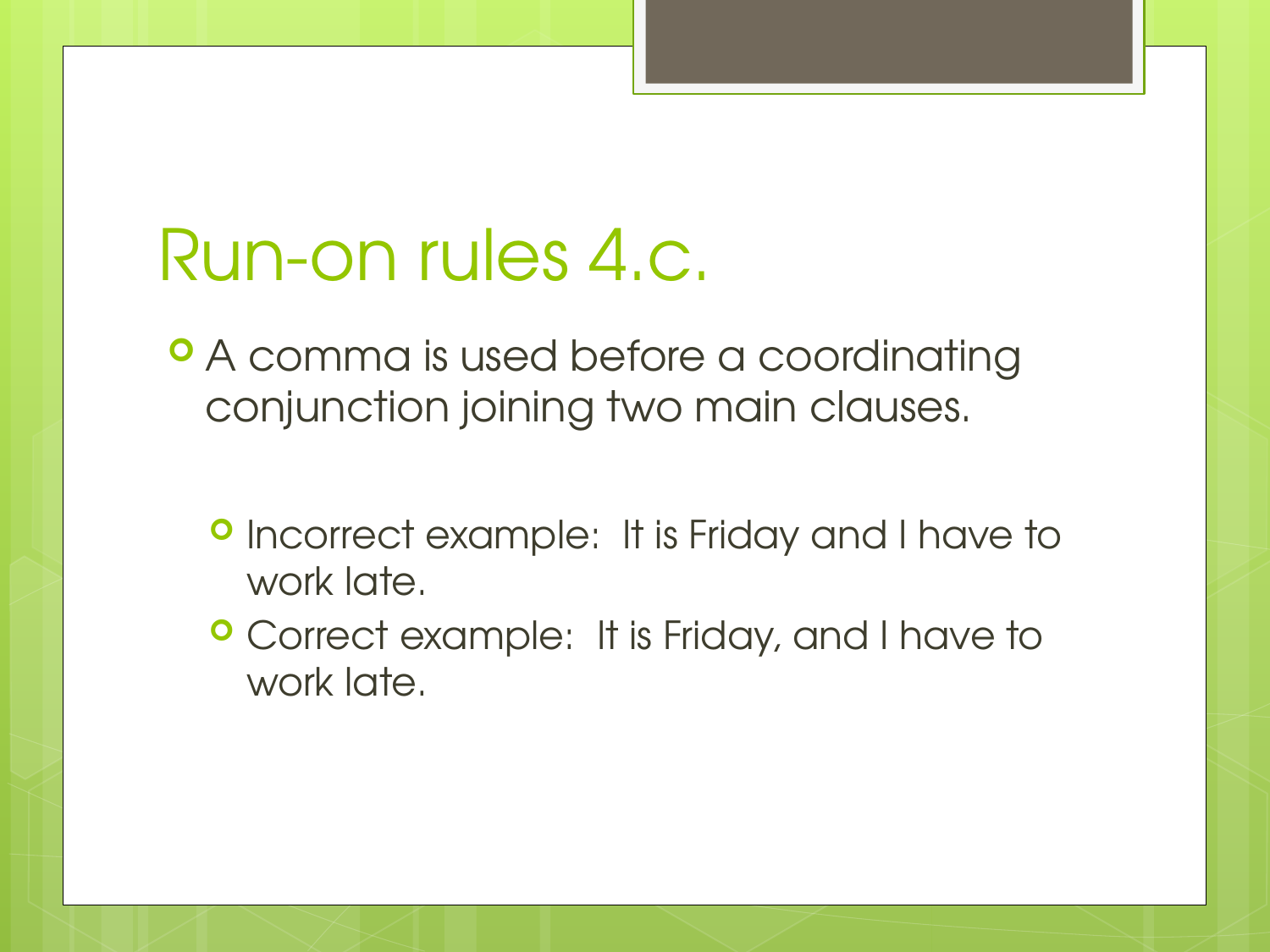

# Run-on rules 4.c.
A comma is used before a coordinating conjunction joining two main clauses.

Incorrect example:  It is Friday and I have to work late.
Correct example:  It is Friday, and I have to work late.